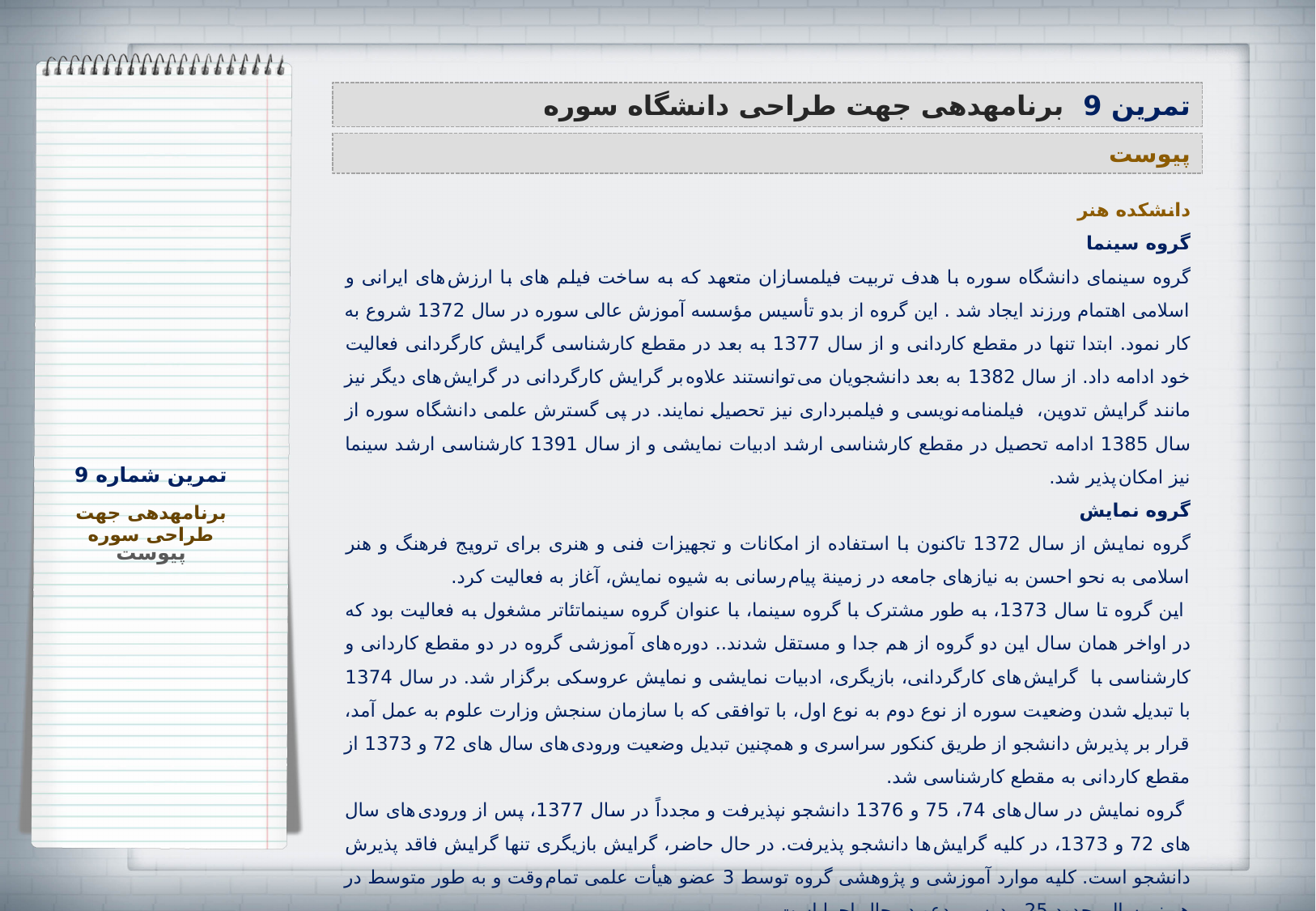

تمرین 9  برنامه‏دهی جهت طراحی دانشگاه سوره
پیوست
دانشکده هنر
گروه سینما
گروه سینمای دانشگاه سوره با هدف تربیت فیلمسازان متعهد که به ساخت فیلم های با ارزش های ایرانی و اسلامی اهتمام ورزند ایجاد شد . این گروه از بدو تأسیس مؤسسه آموزش عالی سوره در سال 1372 شروع به کار نمود. ابتدا تنها در مقطع کاردانی و از سال 1377 به بعد در مقطع کارشناسی گرایش کارگردانی فعالیت خود ادامه داد. از سال 1382 به بعد دانشجویان می توانستند علاوه بر گرایش کارگردانی در گرایش های دیگر نیز مانند گرایش تدوین،  فیلمنامه نویسی و فیلمبرداری نیز تحصیل نمایند. در پی گسترش علمی دانشگاه سوره از سال 1385 ادامه تحصیل در مقطع کارشناسی ارشد ادبیات نمایشی و از سال 1391 کارشناسی ارشد سینما نیز امکان پذیر شد.
گروه نمایش
گروه نمایش از سال 1372 تاکنون با استفاده از امکانات و تجهیزات فنی و هنری برای ترویج فرهنگ و هنر اسلامی به نحو احسن به نیازهای جامعه در زمینة پیام رسانی به شیوه نمایش، آغاز به فعالیت کرد.
 این گروه تا سال 1373، به طور مشترک با گروه سینما، با عنوان گروه سینماتئاتر مشغول به فعالیت بود که در اواخر همان سال این دو گروه از هم جدا و مستقل شدند.. دوره های آموزشی گروه در دو مقطع کاردانی و کارشناسی با  گرایش های کارگردانی، بازیگری، ادبیات نمایشی و نمایش عروسکی برگزار شد. در سال 1374 با تبدیل شدن وضعیت سوره از نوع دوم به نوع اول، با توافقی که با سازمان سنجش وزارت علوم به عمل آمد، قرار بر پذیرش دانشجو از طریق کنکور سراسری و همچنین تبدیل وضعیت ورودی های سال های 72 و 1373 از مقطع کاردانی به مقطع کارشناسی شد.
 گروه نمایش در سال های 74، 75 و 1376 دانشجو نپذیرفت و مجدداً در سال 1377، پس از ورودی های سال های 72 و 1373، در کلیه گرایش ها دانشجو پذیرفت. در حال حاضر، گرایش بازیگری تنها گرایش فاقد پذیرش دانشجو است. کلیه موارد آموزشی و پژوهشی گروه توسط 3 عضو هیأت علمی تمام وقت و به طور متوسط در هر نیم سال، حدود 25 مدرس مدعو در حال اجرا است.
 از امکانات عمدة  این گروه تجهیزات و دو کارگاه  مجهز نمایش عروسکی و طراحی صحنه به همراه یک اتاق مجهز برای کلاس های ماسک، گریم و یک سالن اجرای تئاتر (دارای اتاق نور و گریم) به نام سالن استاد اکبر رادی با ظرفیت 50 نفر و 4 پلاتوی تمرین تئاتر است که یکی از این 4 پلاتو مجهز به سیستم نوری است و به اجراهای دانشجویان عروسکی اختصاص داده شده است.
تمرین شماره 9
برنامه‏دهی جهت طراحی سوره
پیوست